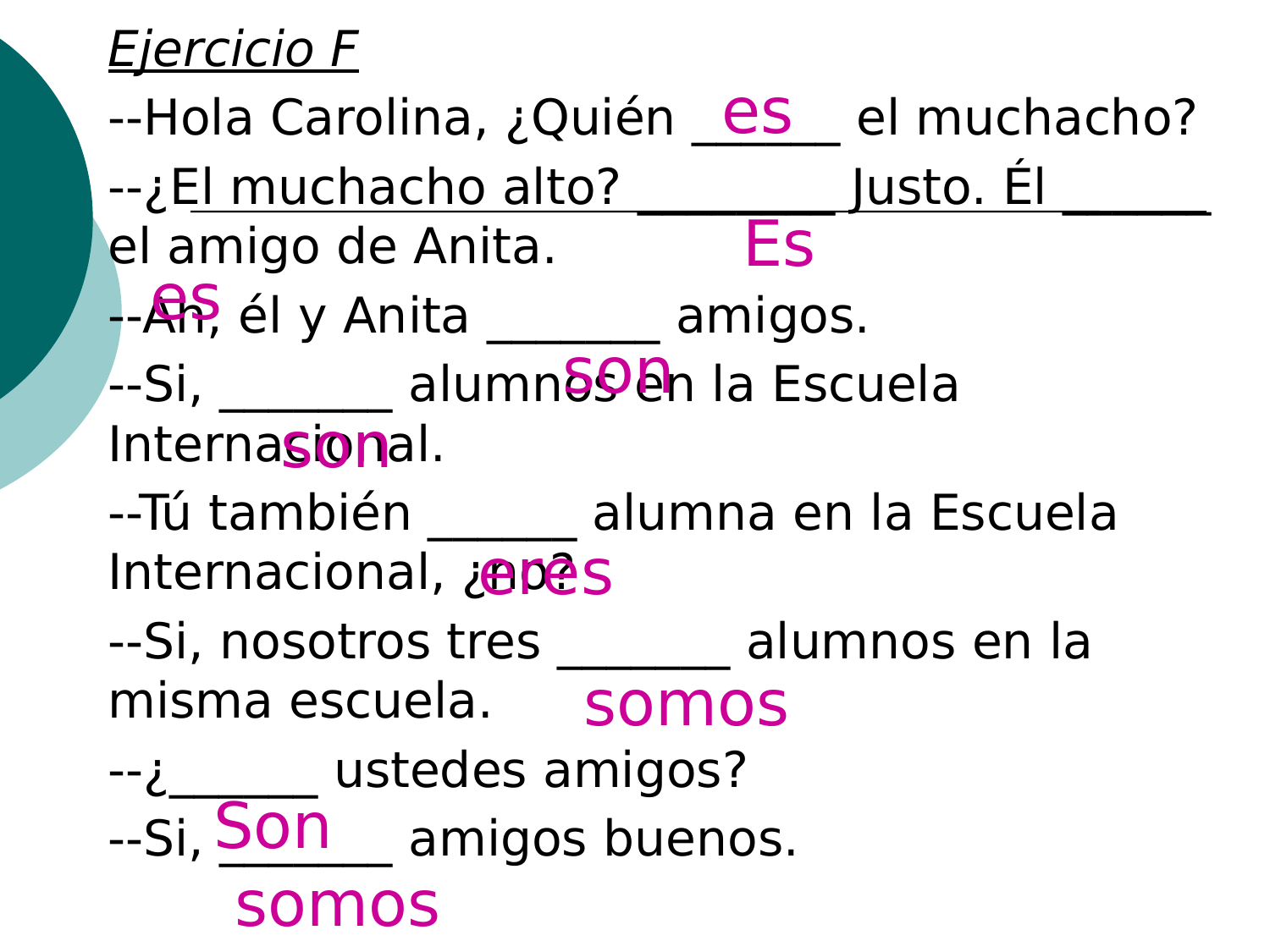

Ejercicio F
--Hola Carolina, ¿Quién ______ el muchacho?
--¿El muchacho alto? ________ Justo. Él ______ el amigo de Anita.
--Ah, él y Anita _______ amigos.
--Si, _______ alumnos en la Escuela Internacional.
--Tú también ______ alumna en la Escuela Internacional, ¿no?
--Si, nosotros tres _______ alumnos en la misma escuela.
--¿______ ustedes amigos?
--Si, _______ amigos buenos.
es
Es
es
son
son
eres
somos
Son
somos